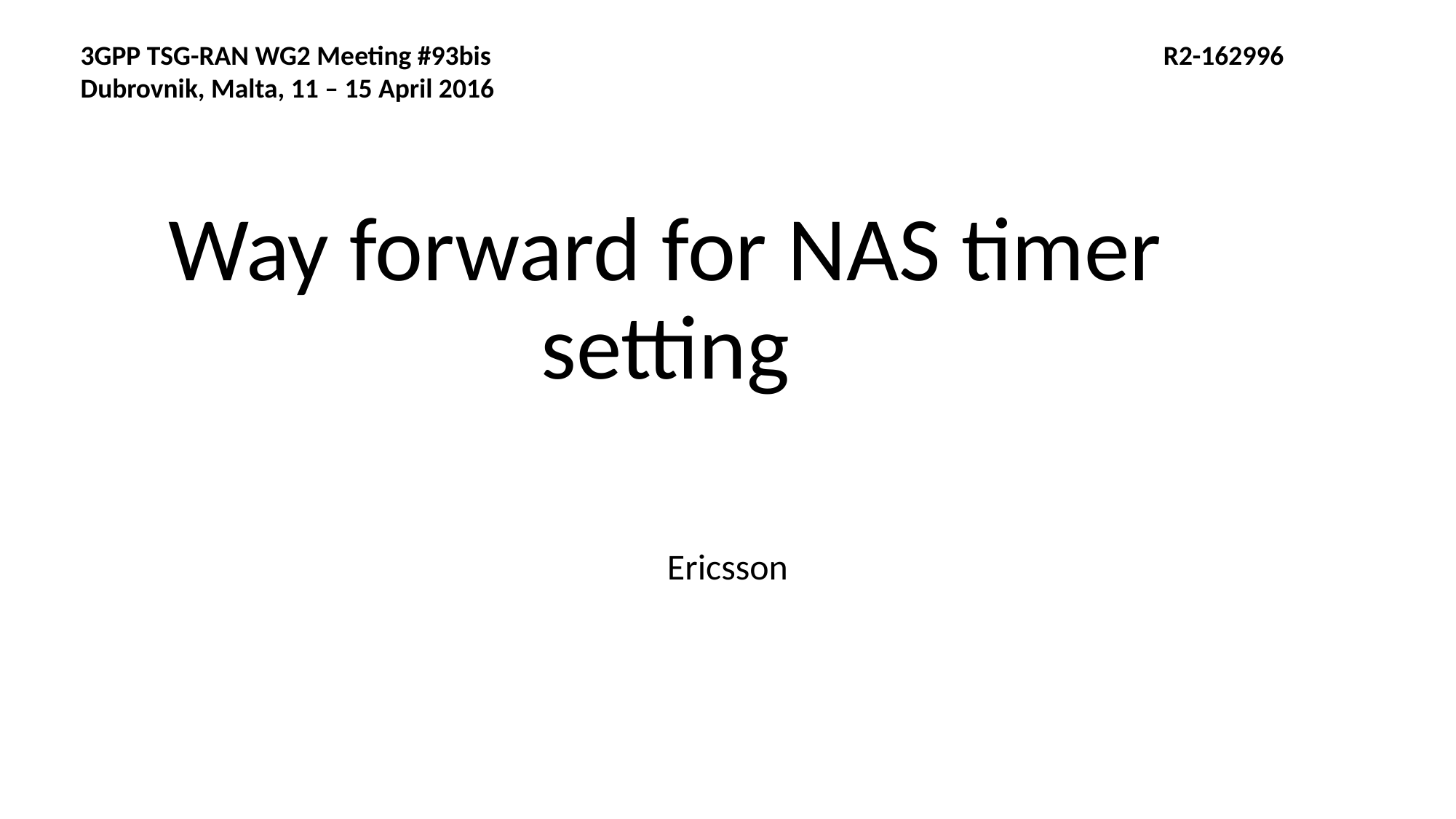

3GPP TSG-RAN WG2 Meeting #93bis                                                                                                             R2-162996
Dubrovnik, Malta, 11 – 15 April 2016
# Way forward for NAS timer setting
Ericsson